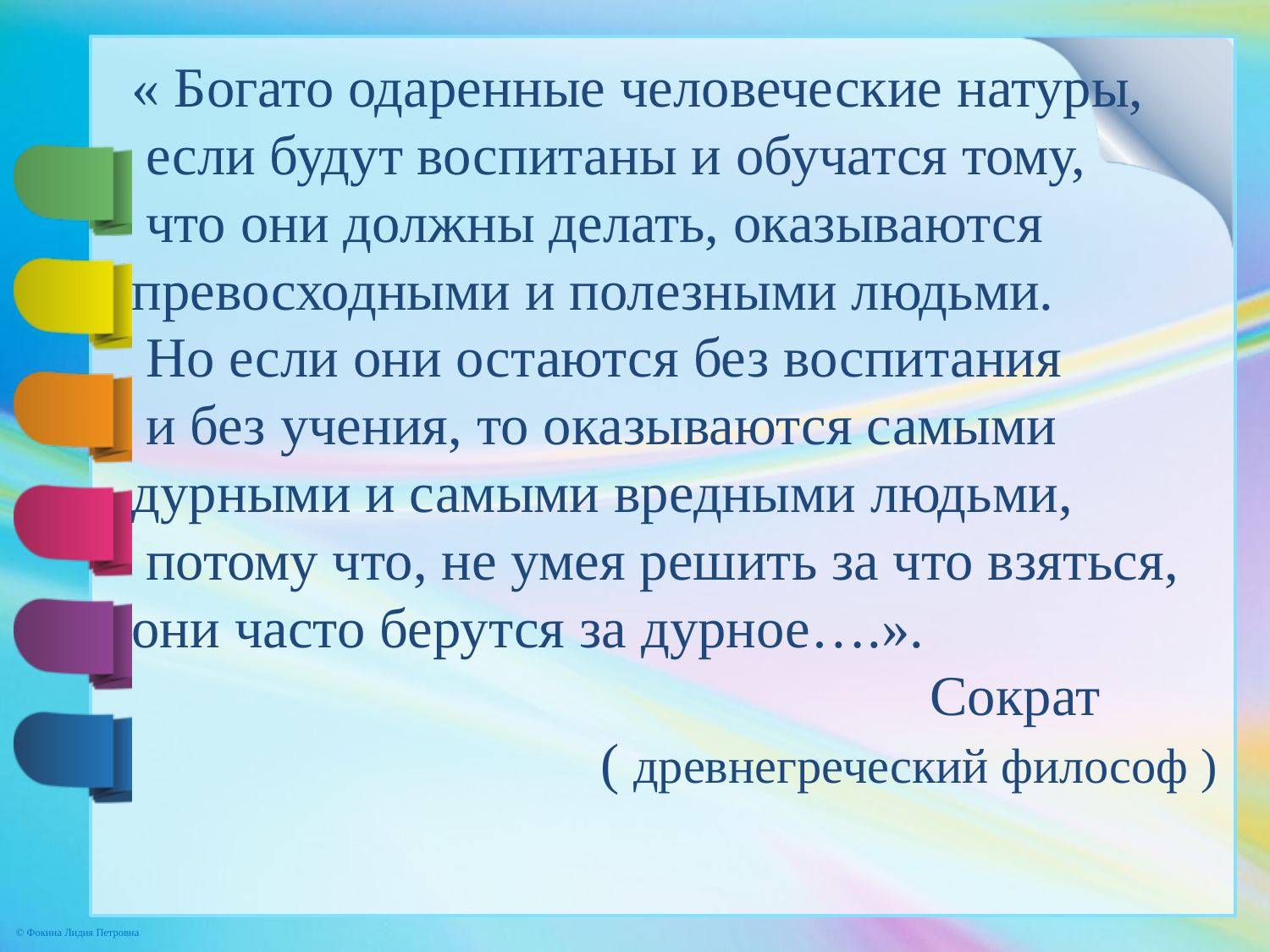

« Богато одаренные человеческие натуры,
 если будут воспитаны и обучатся тому,
 что они должны делать, оказываются
превосходными и полезными людьми.
 Но если они остаются без воспитания
 и без учения, то оказываются самыми
дурными и самыми вредными людьми,
 потому что, не умея решить за что взяться,
они часто берутся за дурное….».
                                                Сократ
                               ( древнегреческий философ )